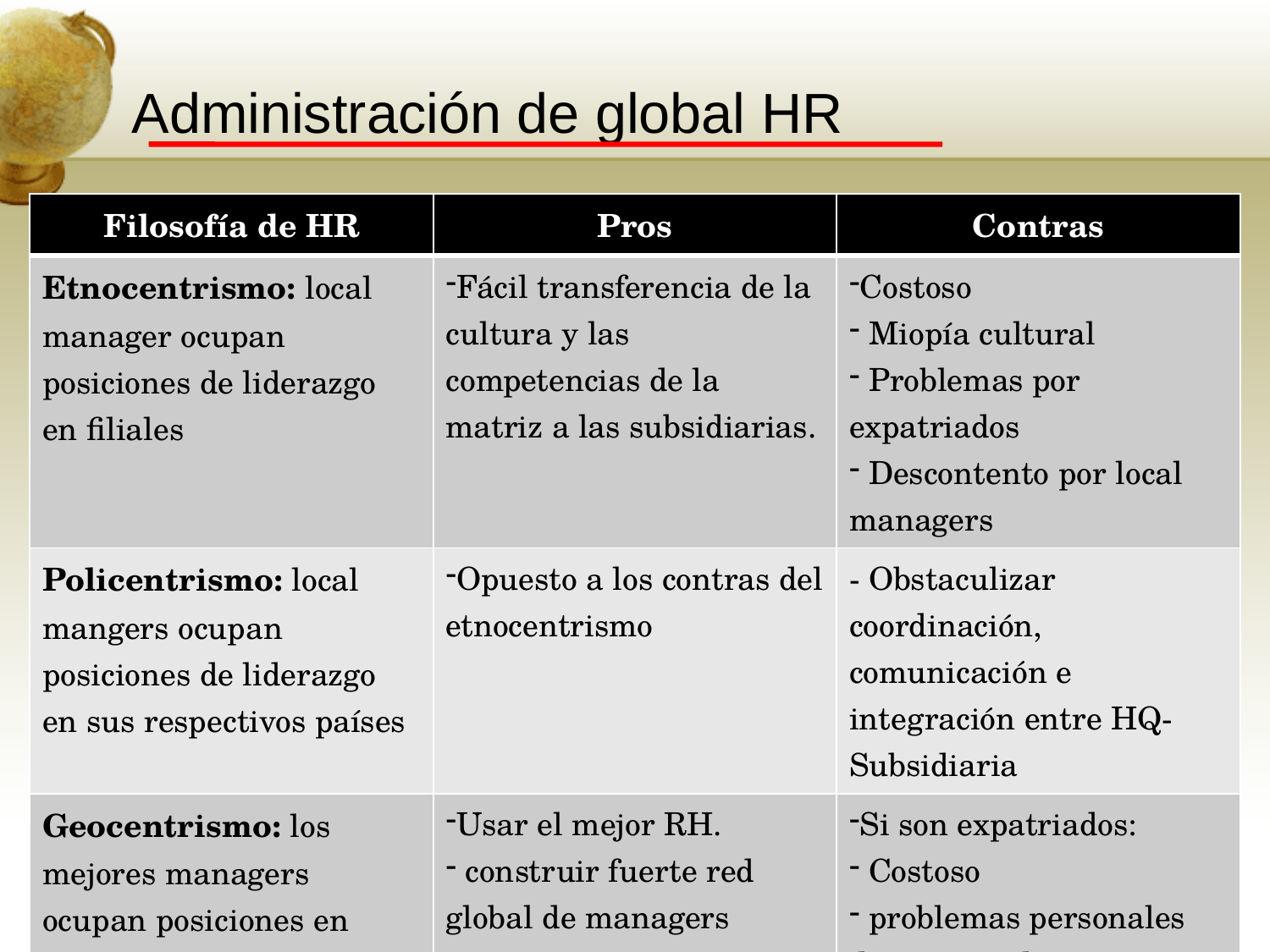

# Administración de global HR

| Filosofía de HR | Pros | Contras |
| --- | --- | --- |
| Etnocentrismo: local manager ocupan posiciones de liderazgo en filiales | Fácil transferencia de la cultura y las competencias de la matriz a las subsidiarias. | Costoso Miopía cultural Problemas por expatriados Descontento por local managers |
| Policentrismo: local mangers ocupan posiciones de liderazgo en sus respectivos países | Opuesto a los contras del etnocentrismo | - Obstaculizar coordinación, comunicación e integración entre HQ-Subsidiaria |
| Geocentrismo: los mejores managers ocupan posiciones en cualquier parte del mundo | Usar el mejor RH. construir fuerte red global de managers | Si son expatriados: Costoso problemas personales de expatraidos |